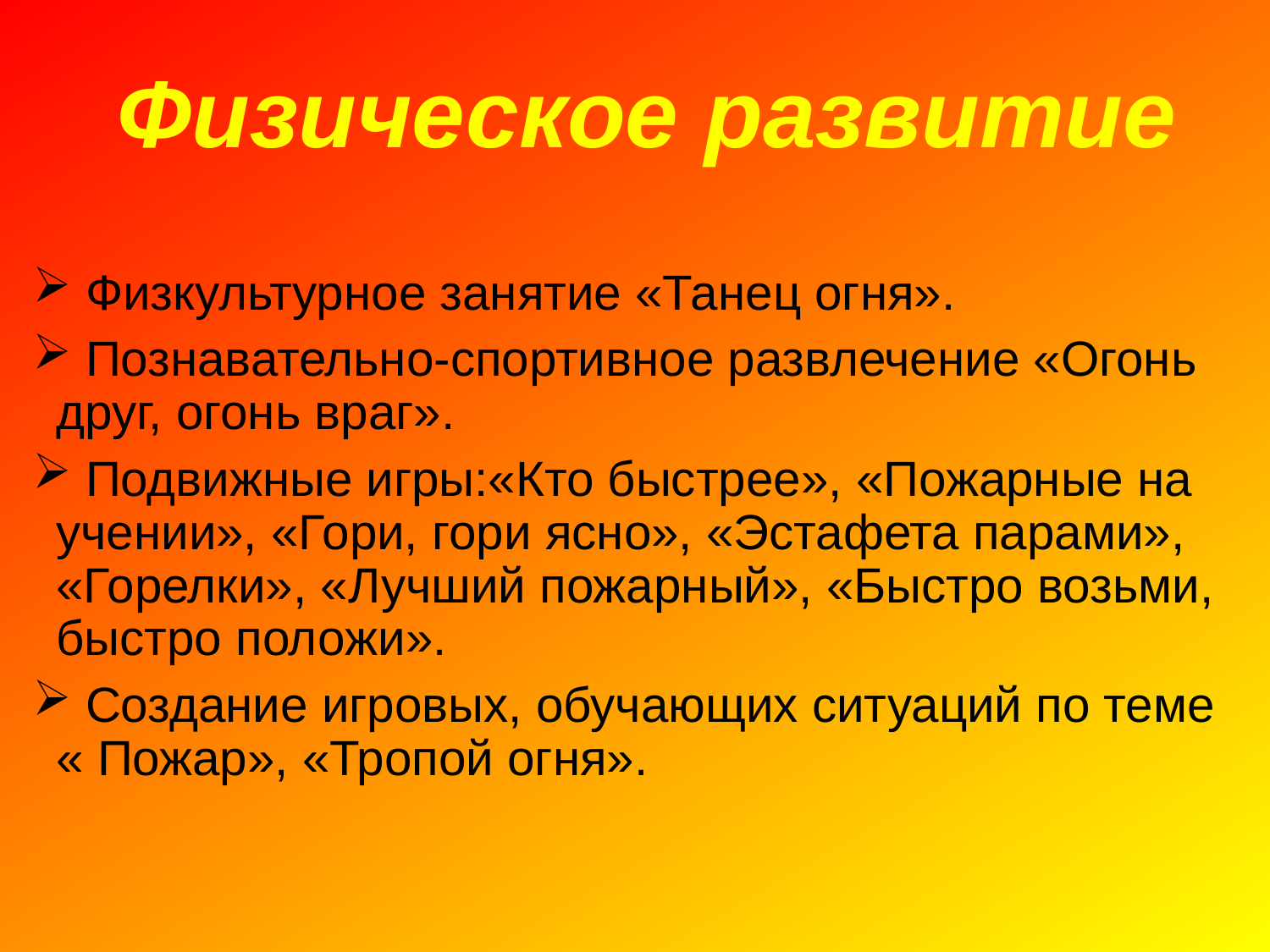

# Физическое развитие

 Физкультурное занятие «Танец огня».
 Познавательно-спортивное развлечение «Огонь друг, огонь враг».
 Подвижные игры:«Кто быстрее», «Пожарные на учении», «Гори, гори ясно», «Эстафета парами», «Горелки», «Лучший пожарный», «Быстро возьми, быстро положи».
 Создание игровых, обучающих ситуаций по теме « Пожар», «Тропой огня».